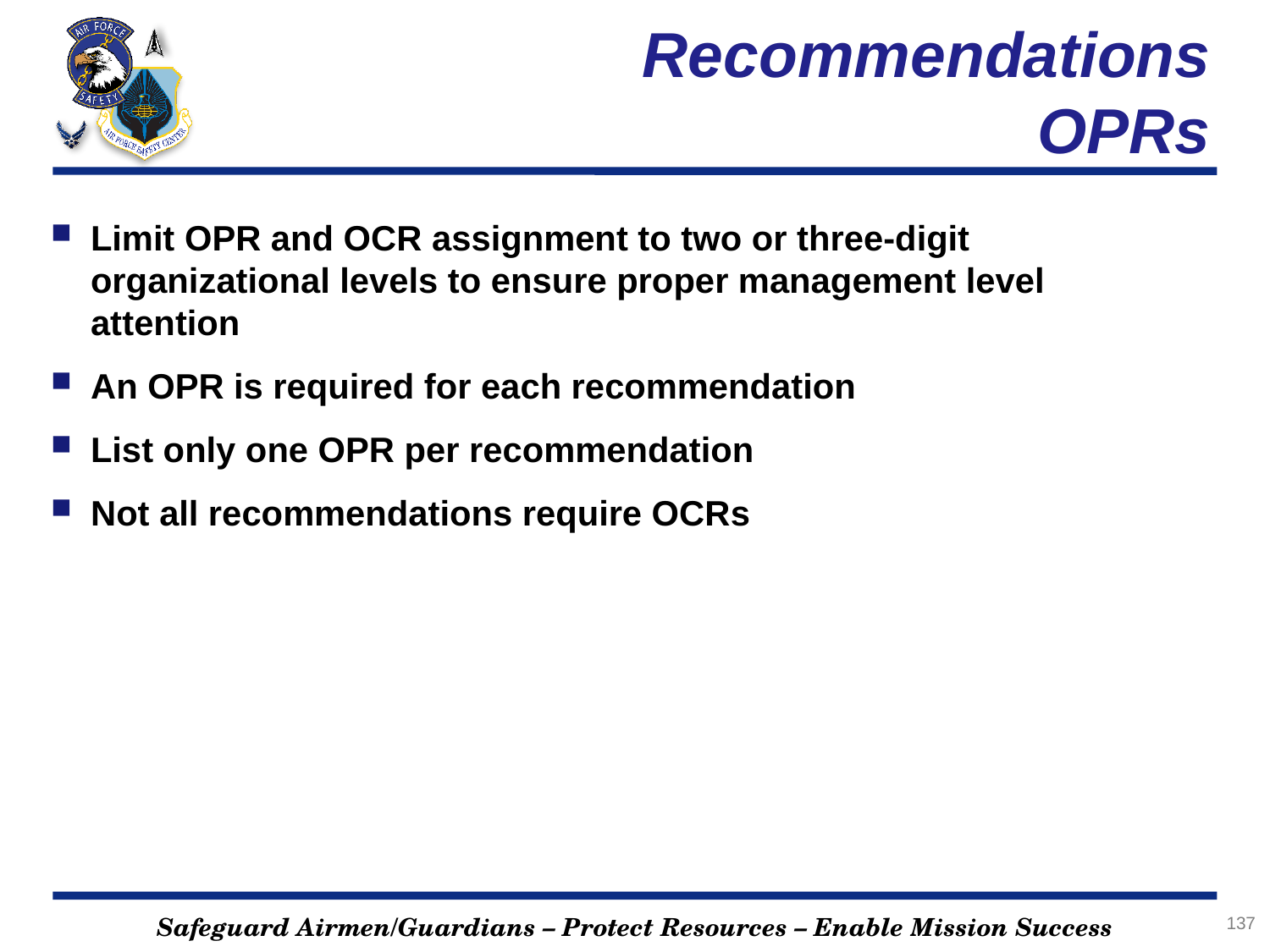

# Recommendations OPRs
Limit OPR and OCR assignment to two or three-digit organizational levels to ensure proper management level attention
An OPR is required for each recommendation
List only one OPR per recommendation
Not all recommendations require OCRs

137